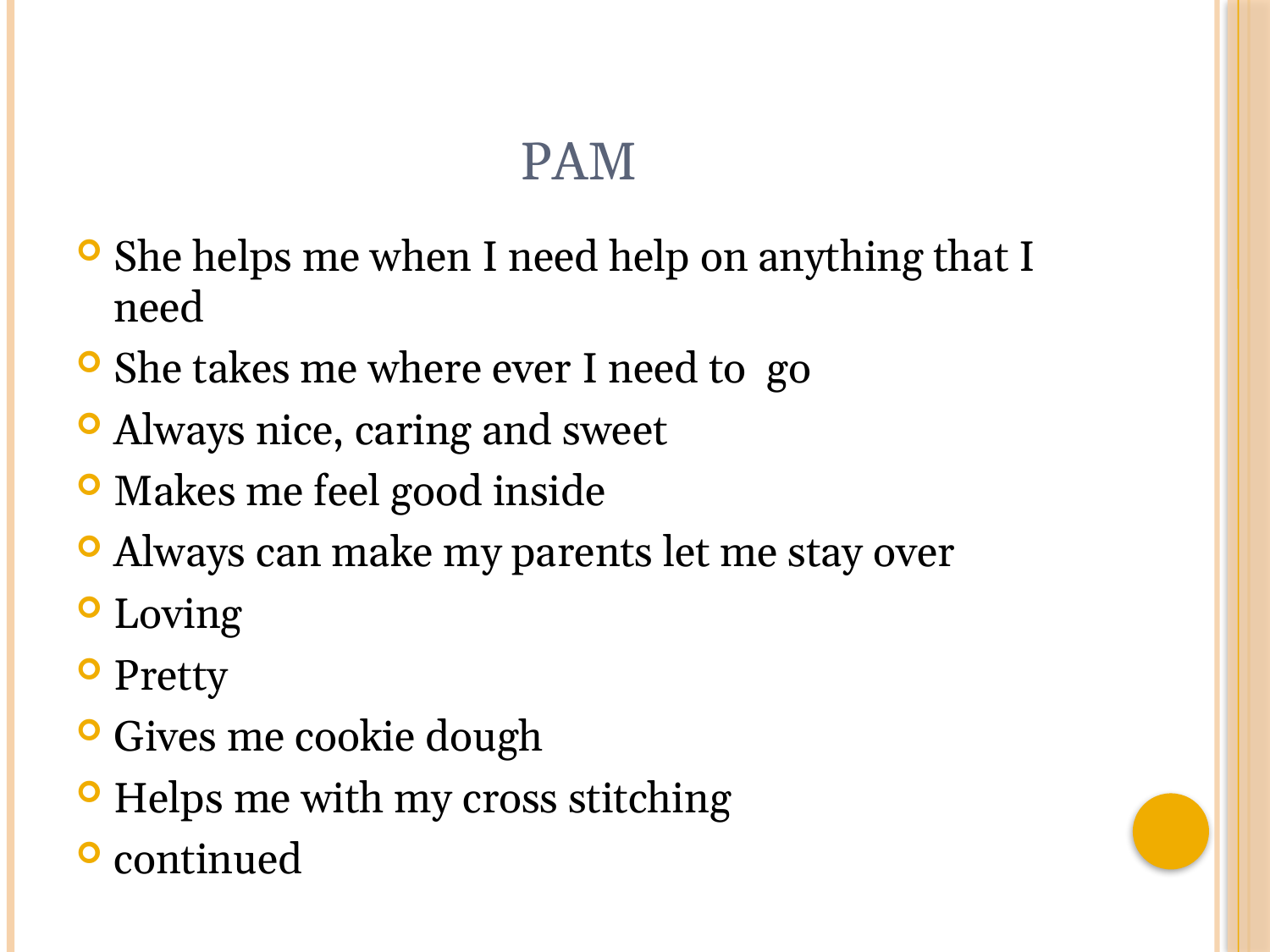

# Pam
She helps me when I need help on anything that I need
She takes me where ever I need to  go
Always nice, caring and sweet
Makes me feel good inside
Always can make my parents let me stay over
Loving
Pretty
Gives me cookie dough
Helps me with my cross stitching
continued